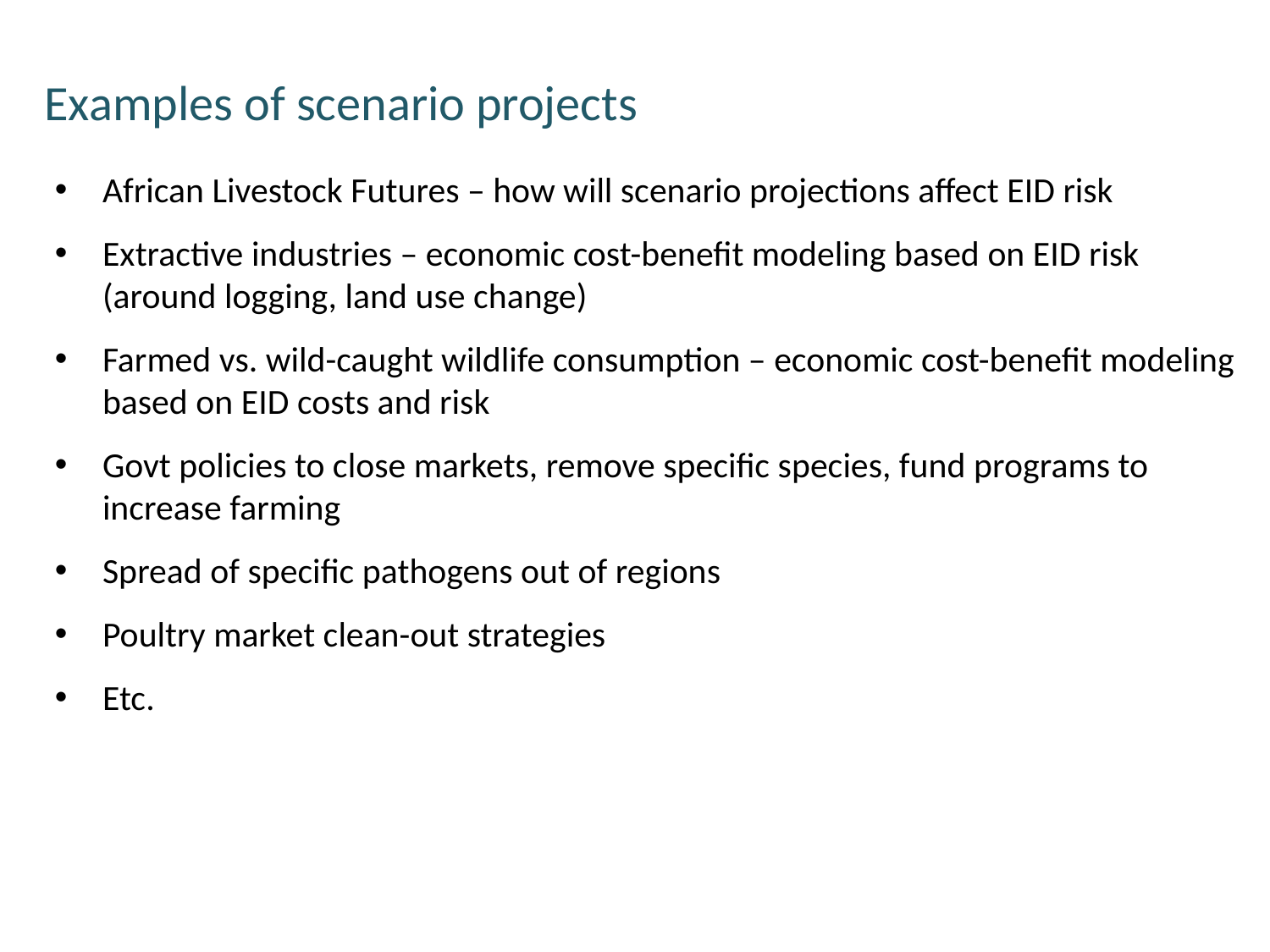

# Examples of scenario projects
African Livestock Futures – how will scenario projections affect EID risk
Extractive industries – economic cost-benefit modeling based on EID risk (around logging, land use change)
Farmed vs. wild-caught wildlife consumption – economic cost-benefit modeling based on EID costs and risk
Govt policies to close markets, remove specific species, fund programs to increase farming
Spread of specific pathogens out of regions
Poultry market clean-out strategies
Etc.